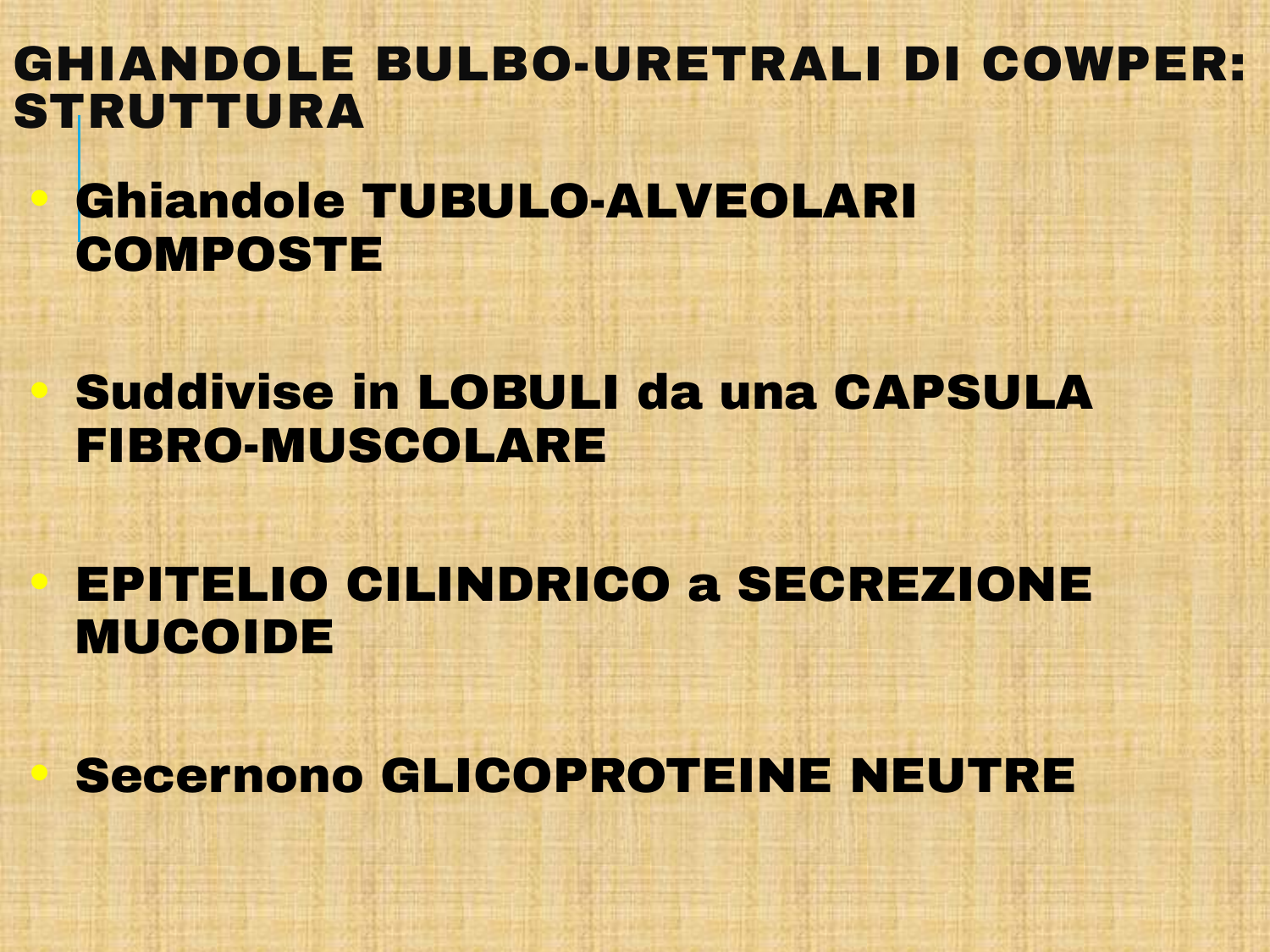

# GHIANDOLE BULBO-URETRALI di COWPER: STRUTTURA
Ghiandole TUBULO-ALVEOLARI COMPOSTE

Suddivise in LOBULI da una CAPSULA FIBRO-MUSCOLARE

EPITELIO CILINDRICO a SECREZIONE MUCOIDE

Secernono GLICOPROTEINE NEUTRE